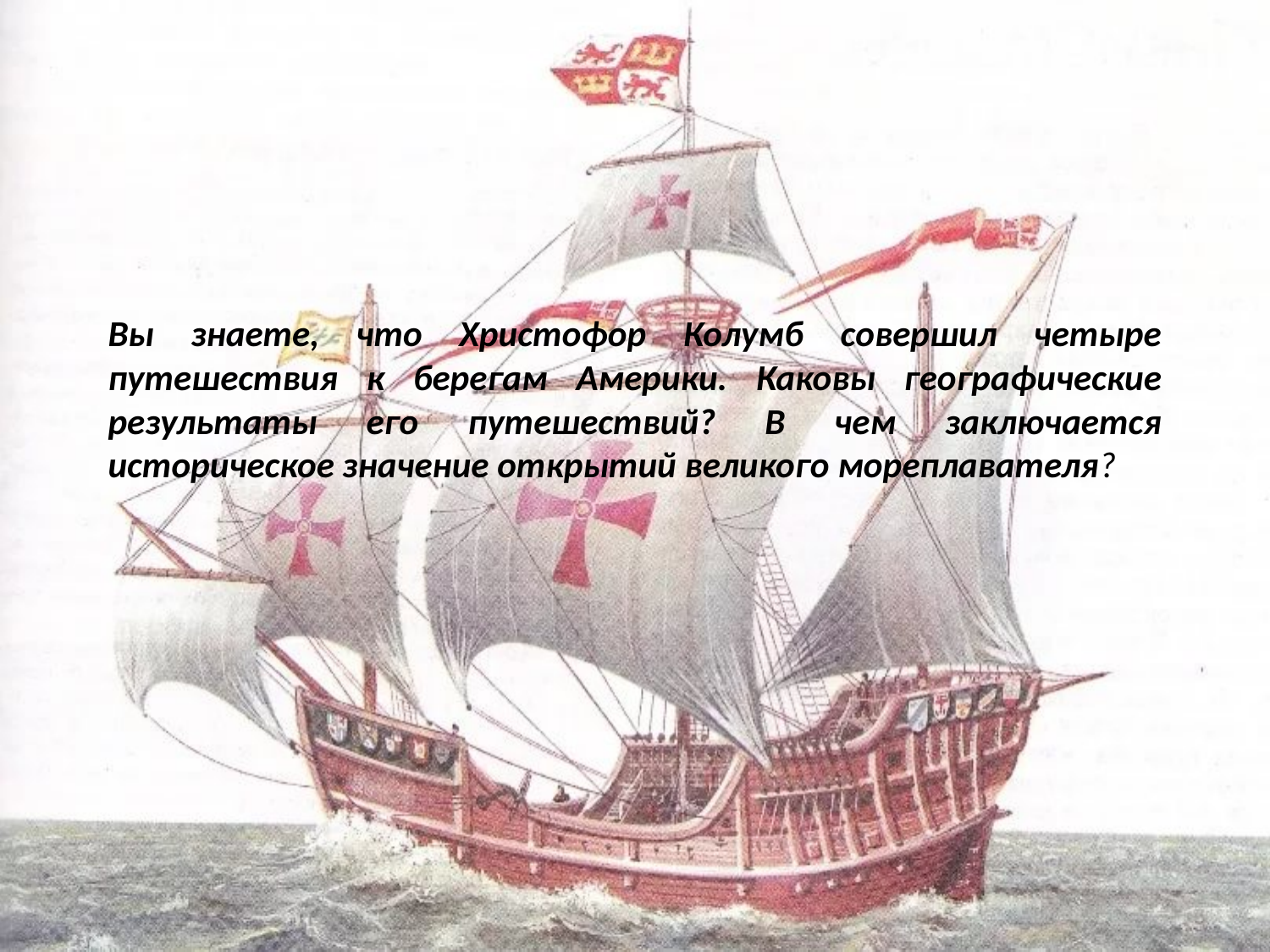

# Вы знаете, что Христофор Колумб совершил четыре путешествия к берегам Америки. Каковы географические результаты его путешествий? В чем заключается историческое значение открытий великого мореплавателя?